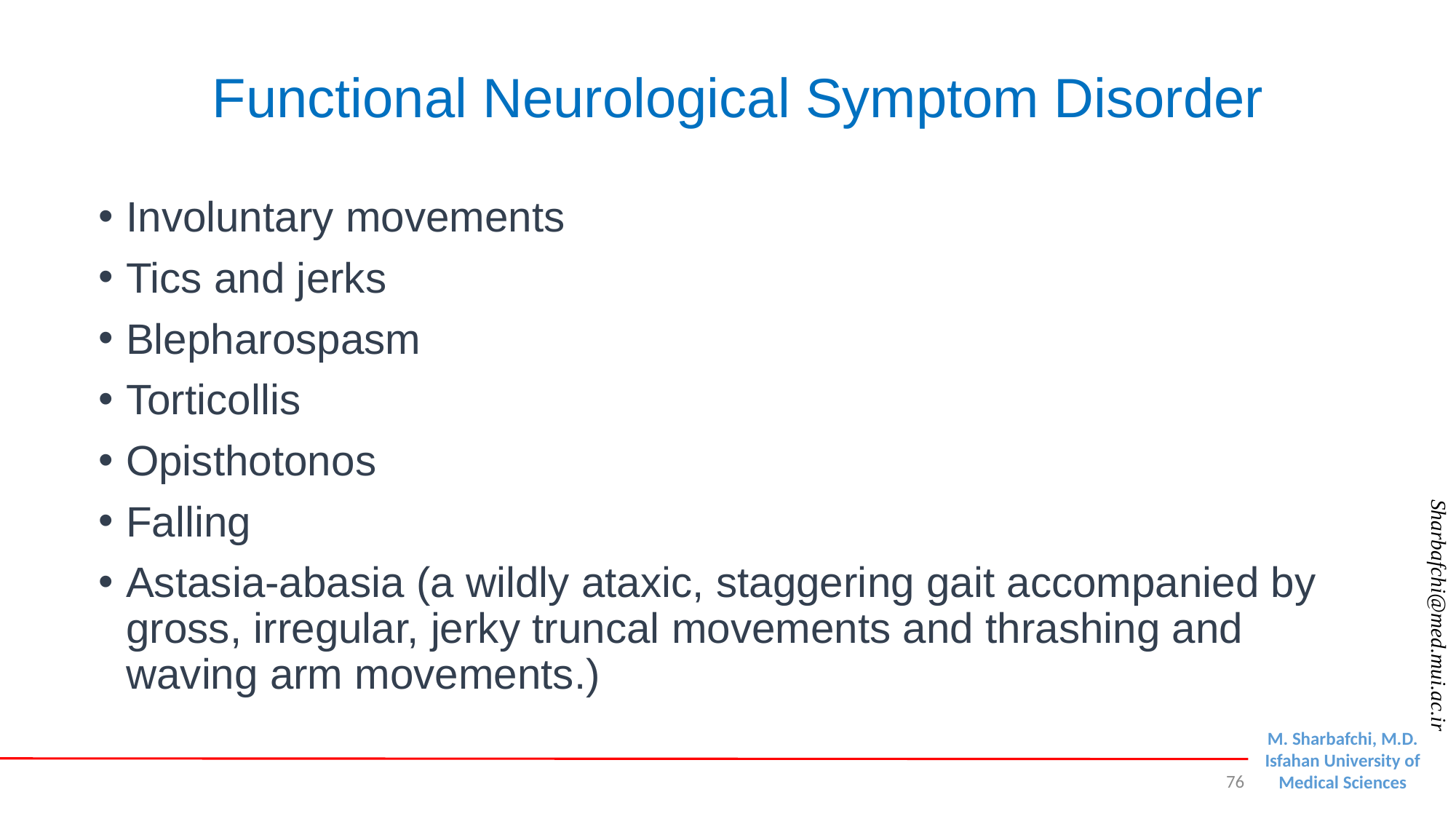

# Functional Neurological Symptom Disorder
Involuntary movements
Tics and jerks
Blepharospasm
Torticollis
Opisthotonos
Falling
Astasia-abasia (a wildly ataxic, staggering gait accompanied by gross, irregular, jerky truncal movements and thrashing and waving arm movements.)
76